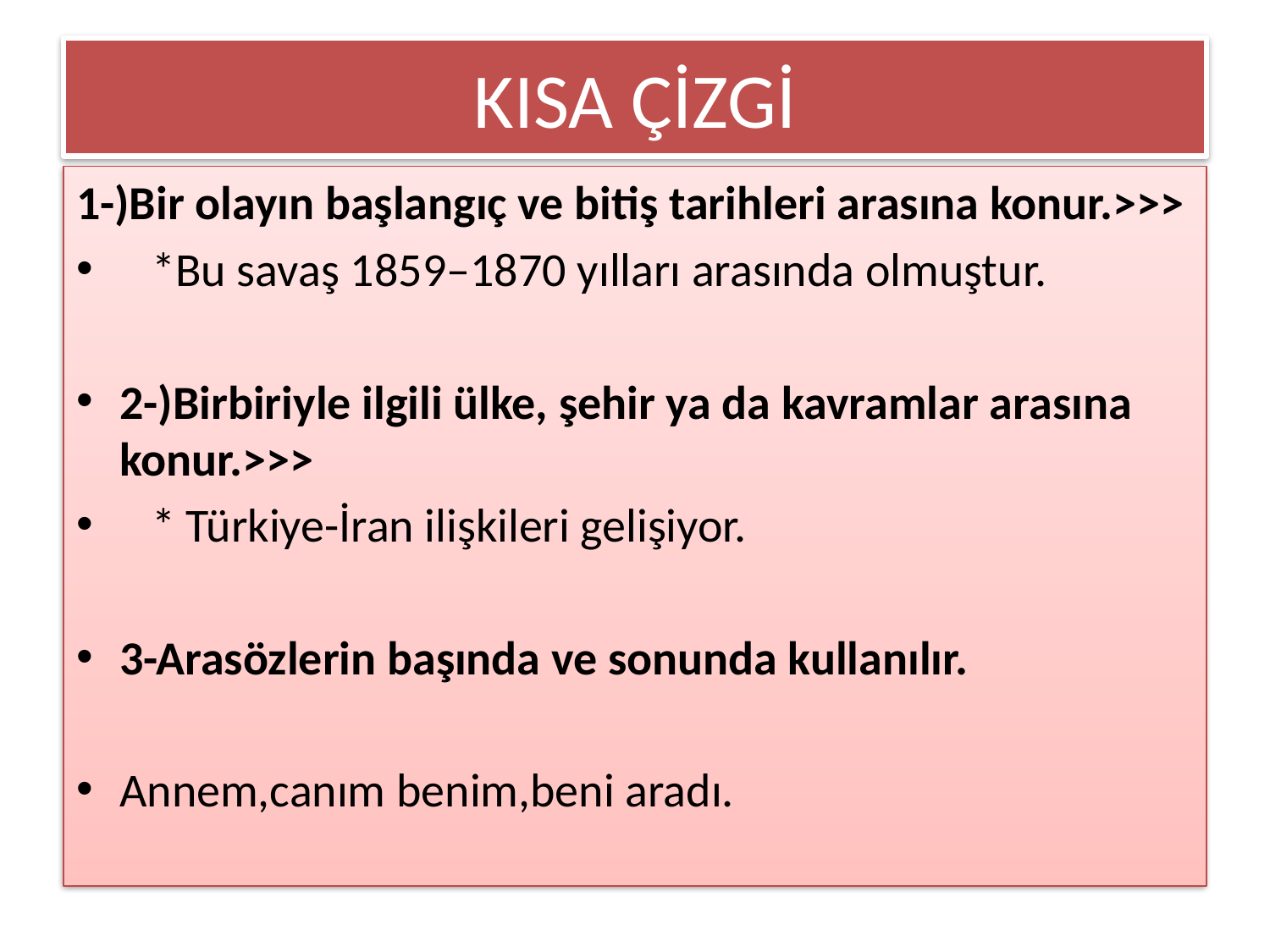

# KISA ÇİZGİ
1-)Bir olayın başlangıç ve bitiş tarihleri arasına konur.>>>
   *Bu savaş 1859–1870 yılları arasında olmuştur.

2-)Birbiriyle ilgili ülke, şehir ya da kavramlar arasına konur.>>>
   * Türkiye-İran ilişkileri gelişiyor.

3-Arasözlerin başında ve sonunda kullanılır.

Annem,canım benim,beni aradı.